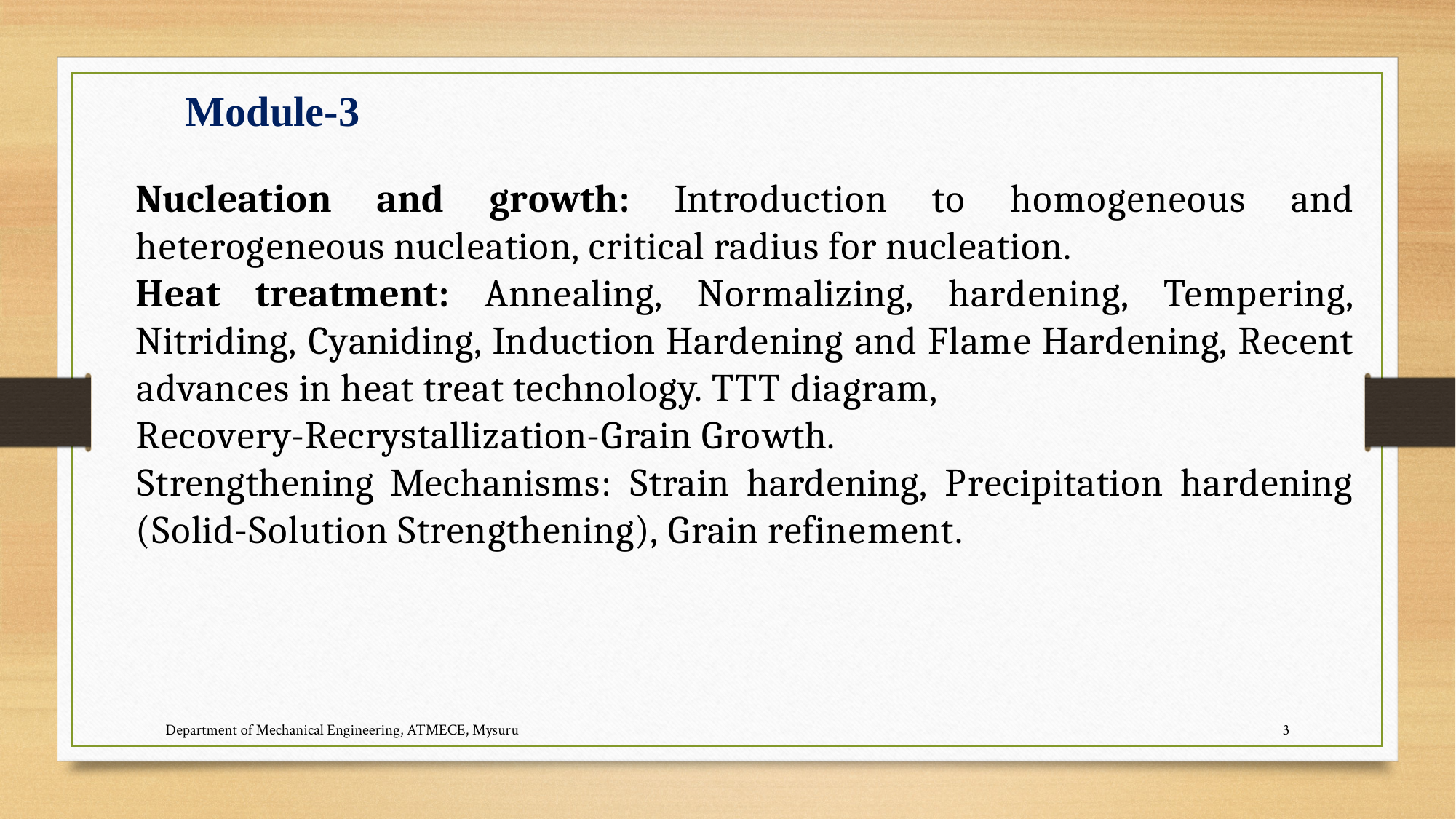

Module-3
Nucleation and growth: Introduction to homogeneous and heterogeneous nucleation, critical radius for nucleation.
Heat treatment: Annealing, Normalizing, hardening, Tempering, Nitriding, Cyaniding, Induction Hardening and Flame Hardening, Recent advances in heat treat technology. TTT diagram,
Recovery-Recrystallization-Grain Growth.
Strengthening Mechanisms: Strain hardening, Precipitation hardening (Solid-Solution Strengthening), Grain refinement.

Department of Mechanical Engineering, ATMECE, Mysuru
3